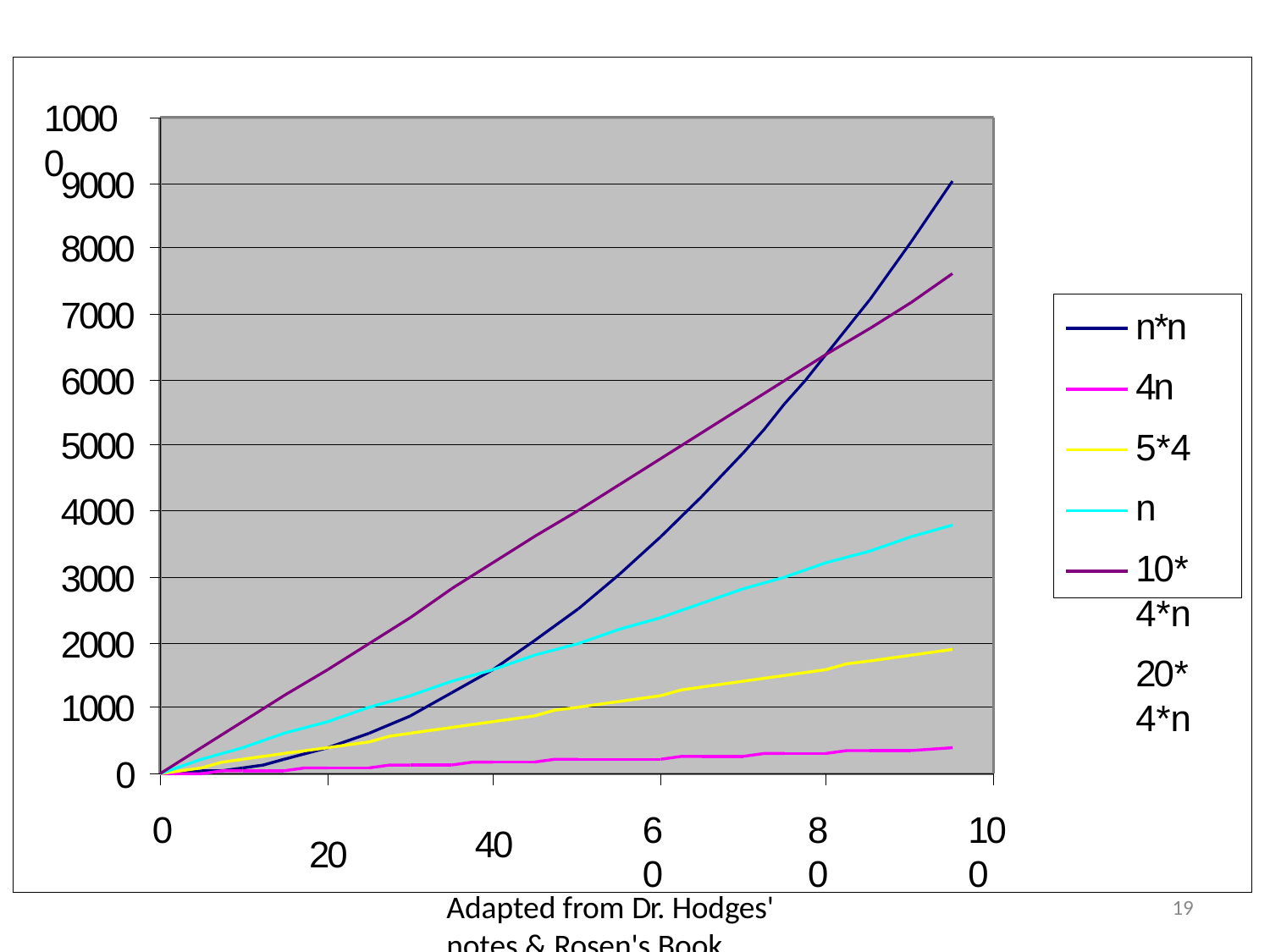

# 10000
9000
8000
7000
6000
5000
4000
3000
2000
1000
0

20
n*n  4n  5*4n
10*4*n
20*4*n

40
0
60
80
100
Adapted from Dr. Hodges'
19
notes & Rosen's Book